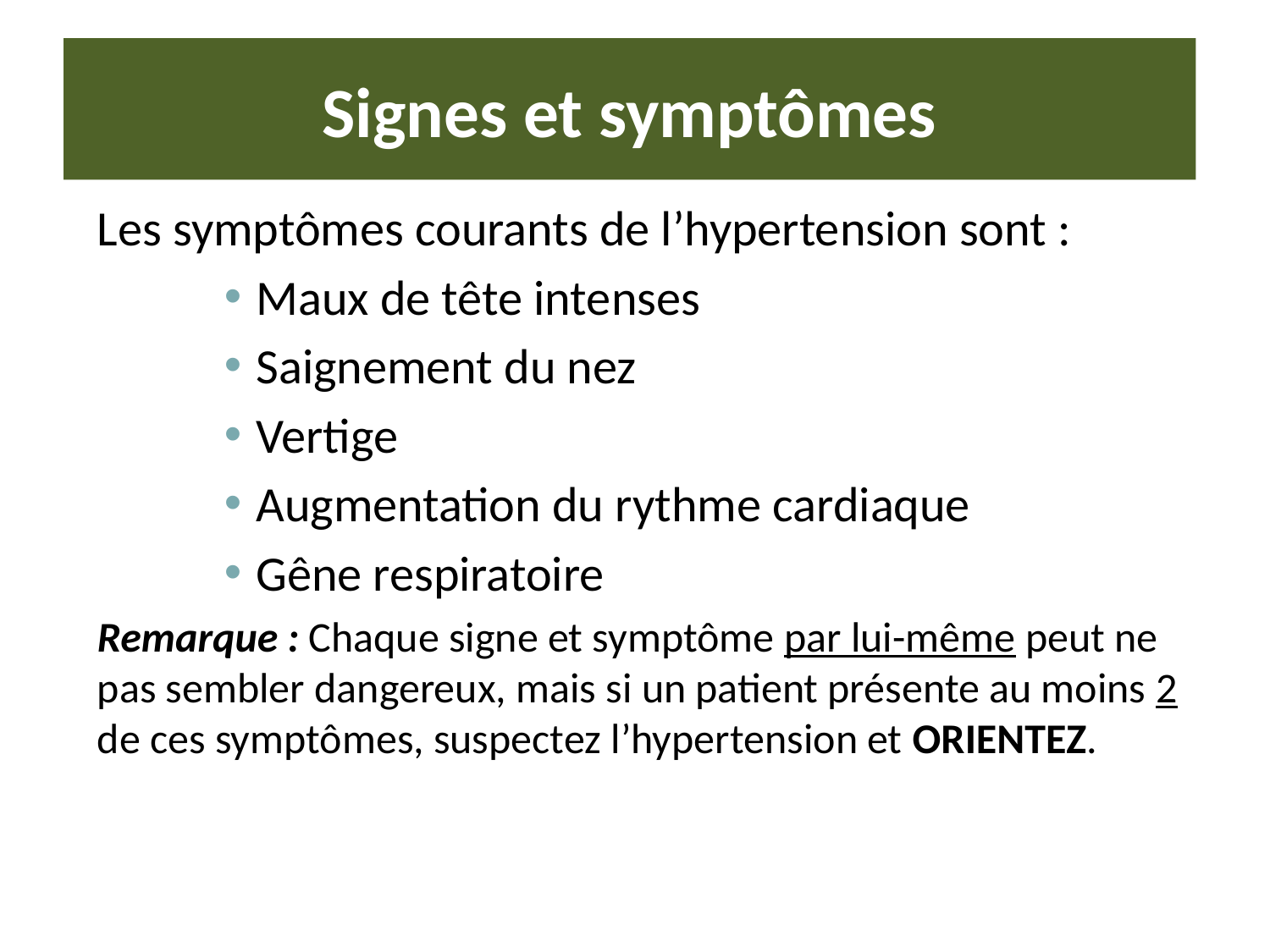

# Signes et symptômes
Les symptômes courants de l’hypertension sont :
Maux de tête intenses
Saignement du nez
Vertige
Augmentation du rythme cardiaque
Gêne respiratoire
Remarque : Chaque signe et symptôme par lui-même peut ne pas sembler dangereux, mais si un patient présente au moins 2 de ces symptômes, suspectez l’hypertension et ORIENTEZ.